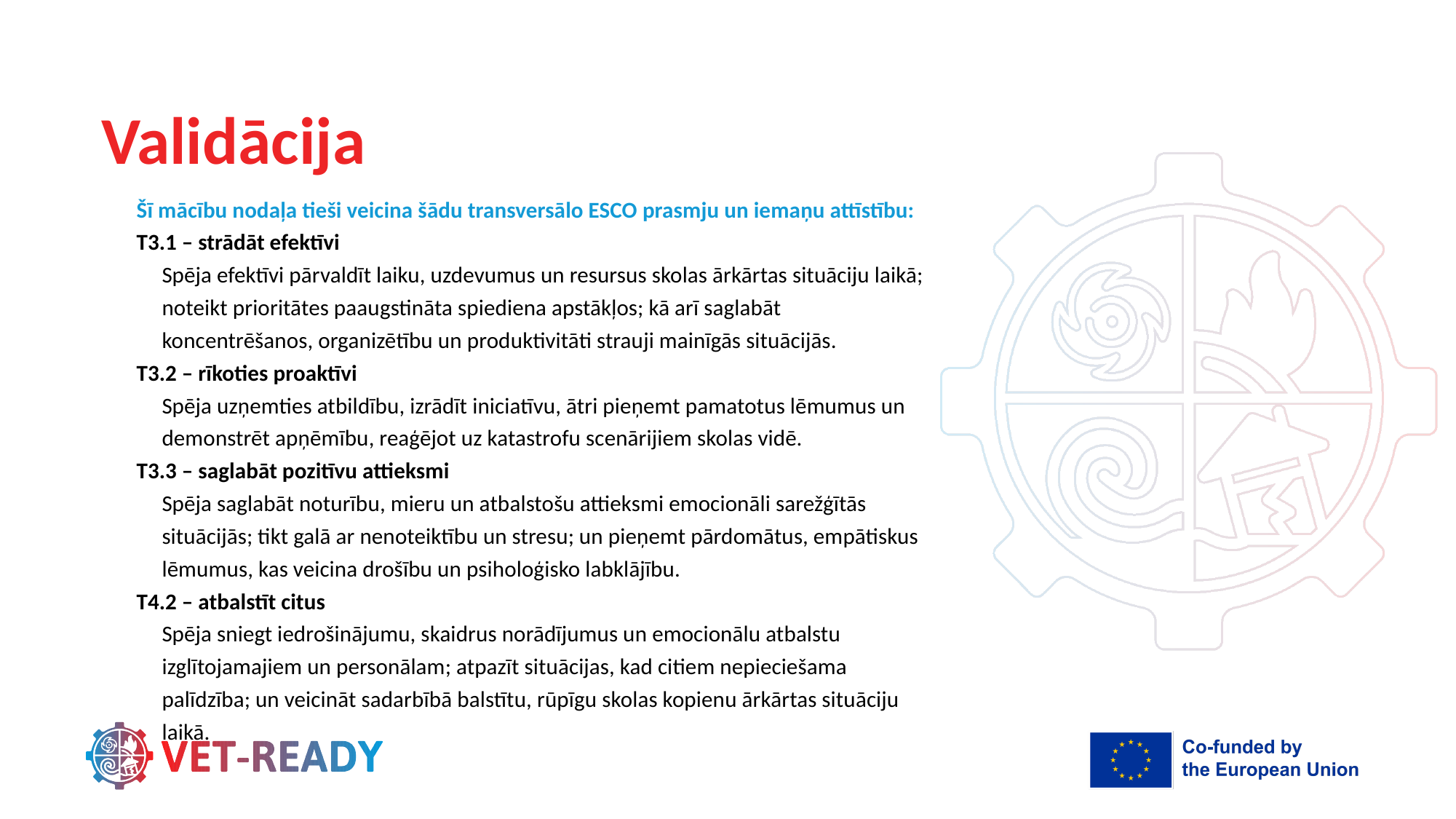

# Validācija
Šī mācību nodaļa tieši veicina šādu transversālo ESCO prasmju un iemaņu attīstību:
T3.1 – strādāt efektīvi
Spēja efektīvi pārvaldīt laiku, uzdevumus un resursus skolas ārkārtas situāciju laikā; noteikt prioritātes paaugstināta spiediena apstākļos; kā arī saglabāt koncentrēšanos, organizētību un produktivitāti strauji mainīgās situācijās.
T3.2 – rīkoties proaktīvi
Spēja uzņemties atbildību, izrādīt iniciatīvu, ātri pieņemt pamatotus lēmumus un demonstrēt apņēmību, reaģējot uz katastrofu scenārijiem skolas vidē.
T3.3 – saglabāt pozitīvu attieksmi
Spēja saglabāt noturību, mieru un atbalstošu attieksmi emocionāli sarežģītās situācijās; tikt galā ar nenoteiktību un stresu; un pieņemt pārdomātus, empātiskus lēmumus, kas veicina drošību un psiholoģisko labklājību.
T4.2 – atbalstīt citus
Spēja sniegt iedrošinājumu, skaidrus norādījumus un emocionālu atbalstu izglītojamajiem un personālam; atpazīt situācijas, kad citiem nepieciešama palīdzība; un veicināt sadarbībā balstītu, rūpīgu skolas kopienu ārkārtas situāciju laikā.